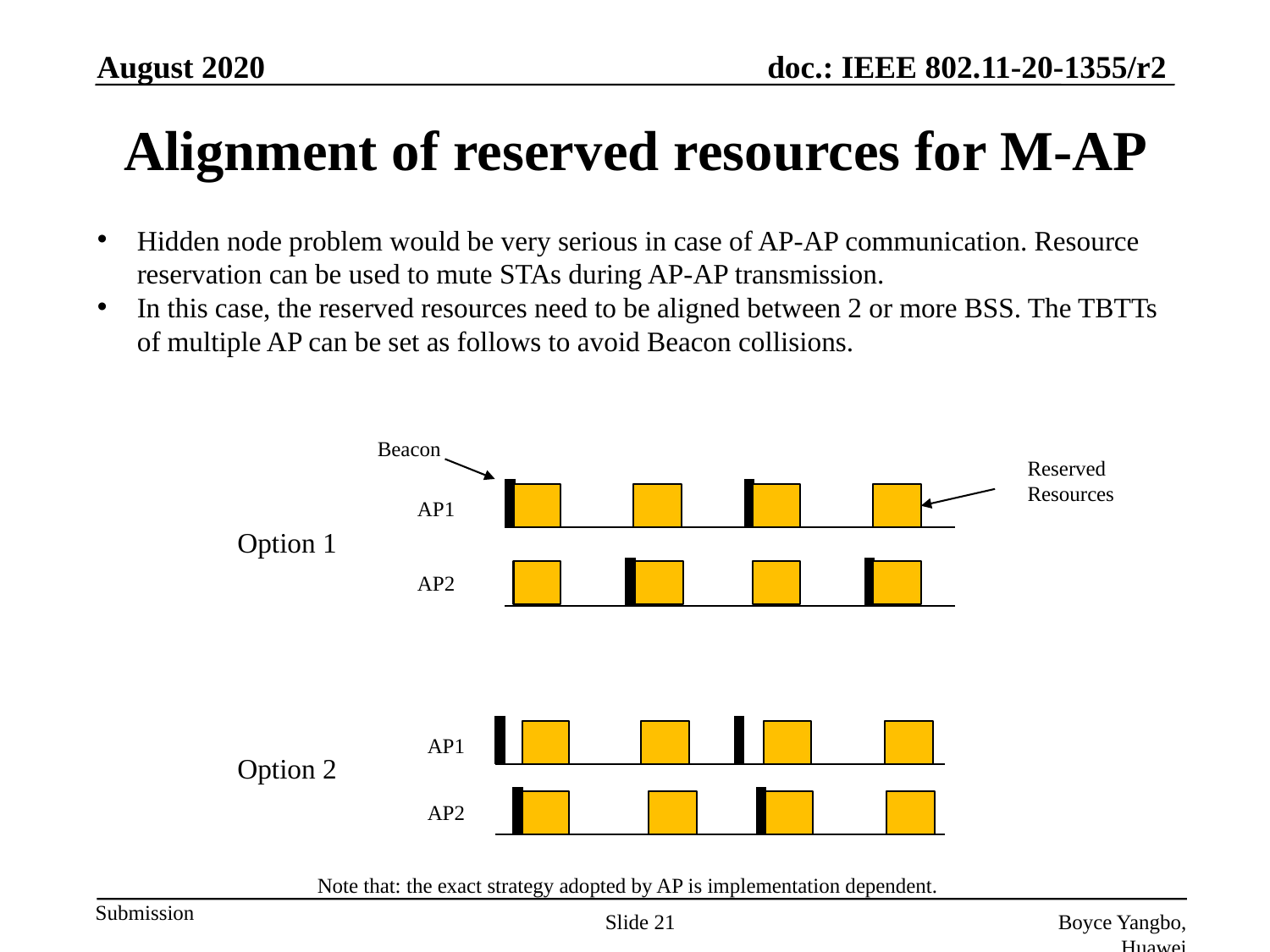

August 2020
Alignment of reserved resources for M-AP
Hidden node problem would be very serious in case of AP-AP communication. Resource reservation can be used to mute STAs during AP-AP transmission.
In this case, the reserved resources need to be aligned between 2 or more BSS. The TBTTs of multiple AP can be set as follows to avoid Beacon collisions.
Beacon
Reserved Resources

AP1
Option 1

AP2

AP1
Option 2

AP2
Note that: the exact strategy adopted by AP is implementation dependent.
Slide 21
Boyce Yangbo, Huawei